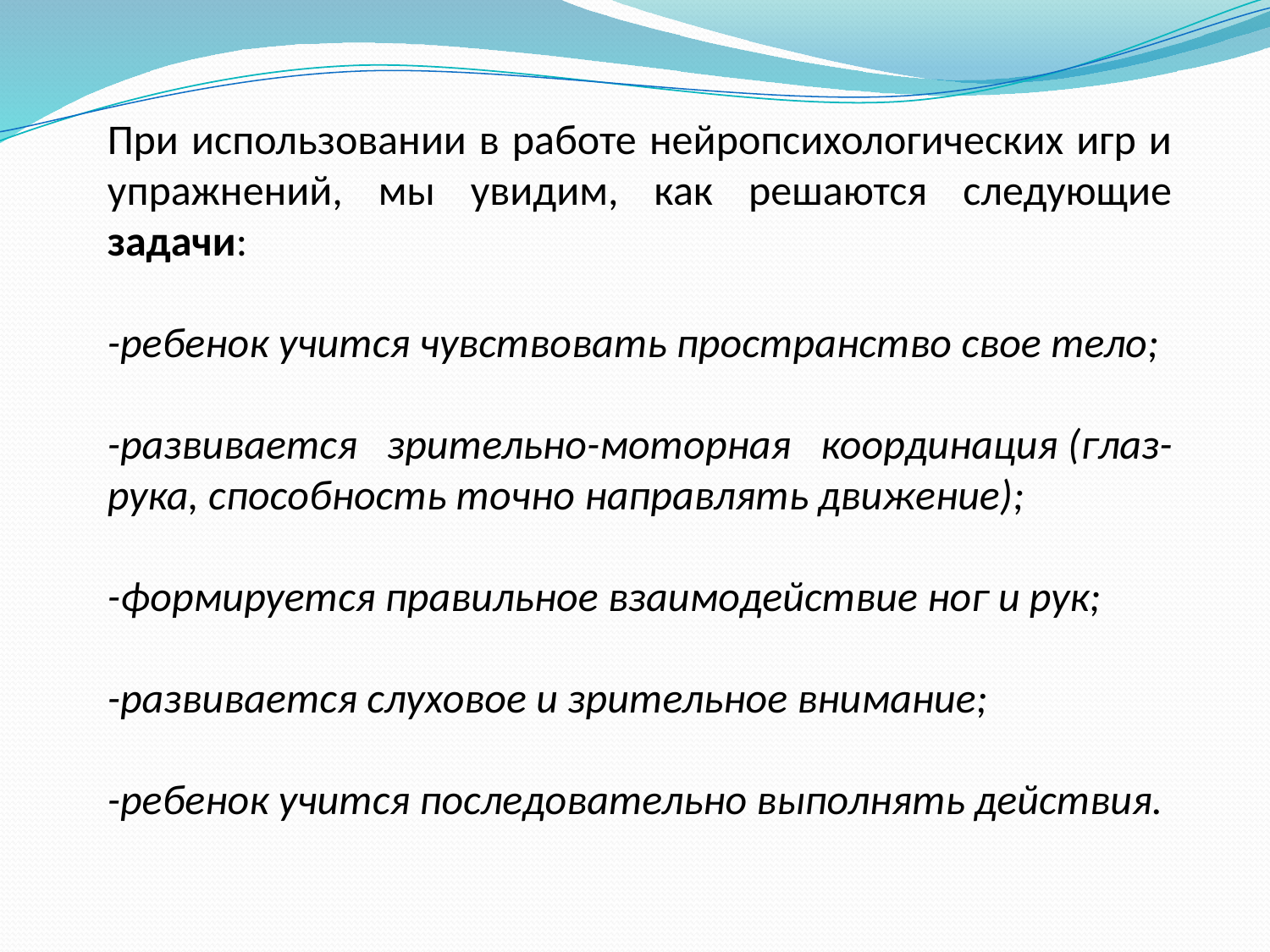

При использовании в работе нейропсихологических игр и упражнений, мы увидим, как решаются следующие задачи:

-ребенок учится чувствовать пространство свое тело;

-развивается зрительно-моторная координация (глаз-рука, способность точно направлять движение);

-формируется правильное взаимодействие ног и рук;

-развивается слуховое и зрительное внимание;

-ребенок учится последовательно выполнять действия.